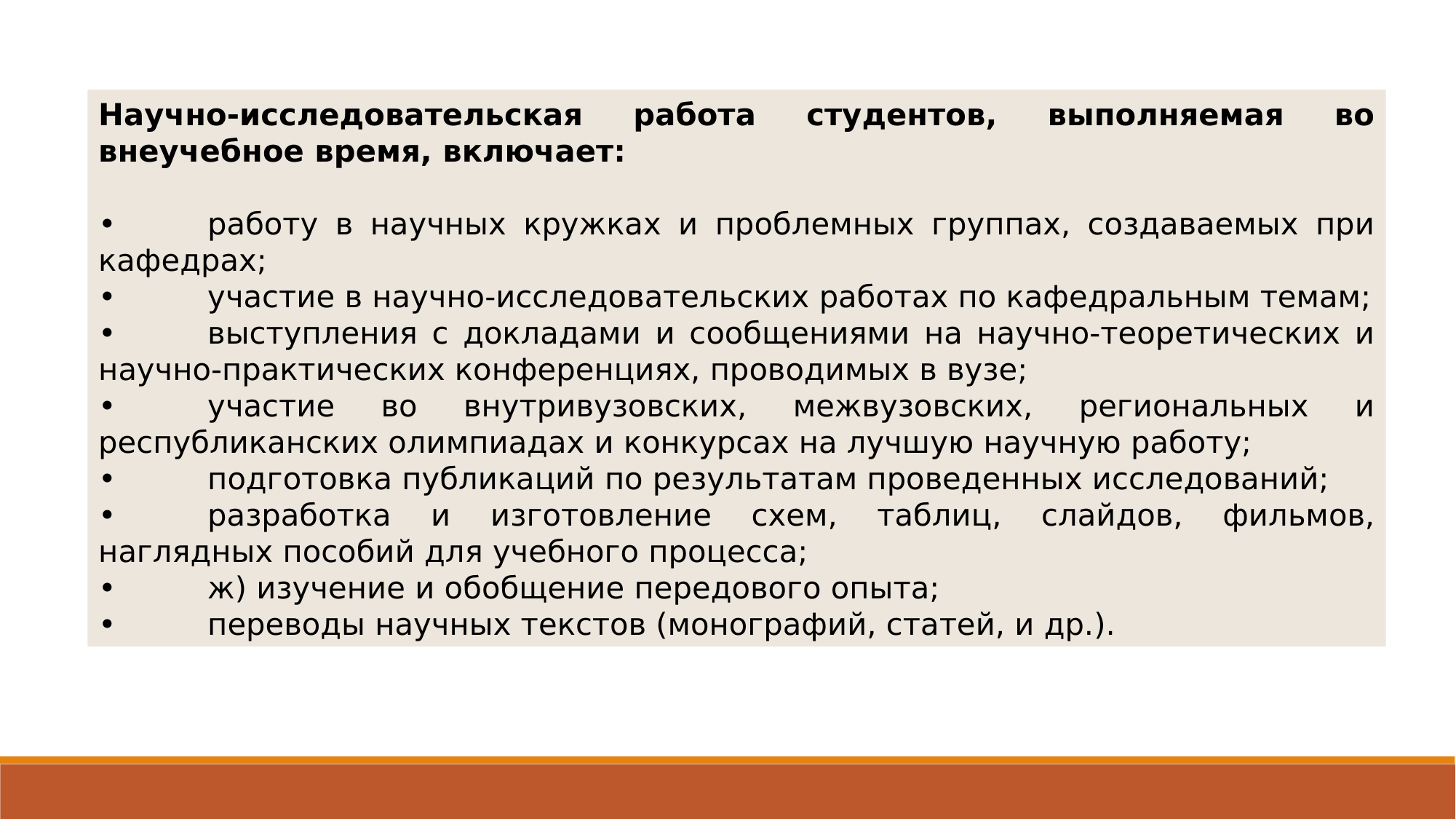

Научно-исследовательская работа студентов, выполняемая во внеучебное время, включает:

•	работу в научных кружках и проблемных группах, создаваемых при кафедрах;
•	участие в научно-исследовательских работах по кафедральным темам;
•	выступления с докладами и сообщениями на научно-теоретических и научно-практических конференциях, проводимых в вузе;
•	участие во внутривузовских, межвузовских, региональных и республиканских олимпиадах и конкурсах на лучшую научную работу;
•	подготовка публикаций по результатам проведенных исследований;
•	разработка и изготовление схем, таблиц, слайдов, фильмов, наглядных пособий для учебного процесса;
•	ж) изучение и обобщение передового опыта;
•	переводы научных текстов (монографий, статей, и др.).